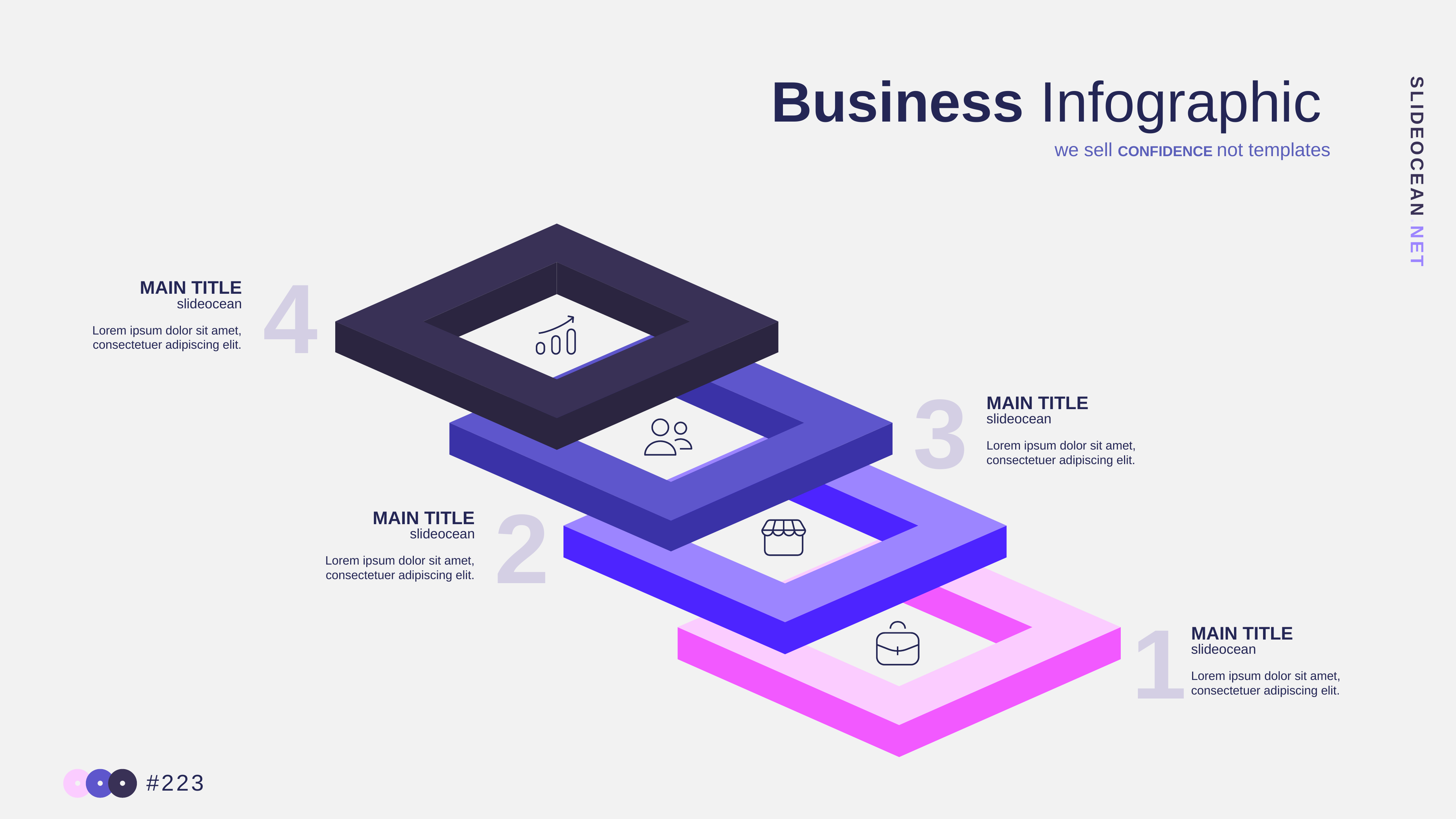

Business Infographic
we sell CONFIDENCE not templates

4
MAIN TITLE
slideocean
Lorem ipsum dolor sit amet, consectetuer adipiscing elit.

3
MAIN TITLE
slideocean
Lorem ipsum dolor sit amet, consectetuer adipiscing elit.

2
MAIN TITLE
slideocean
Lorem ipsum dolor sit amet, consectetuer adipiscing elit.

1
MAIN TITLE
slideocean
Lorem ipsum dolor sit amet, consectetuer adipiscing elit.

#223